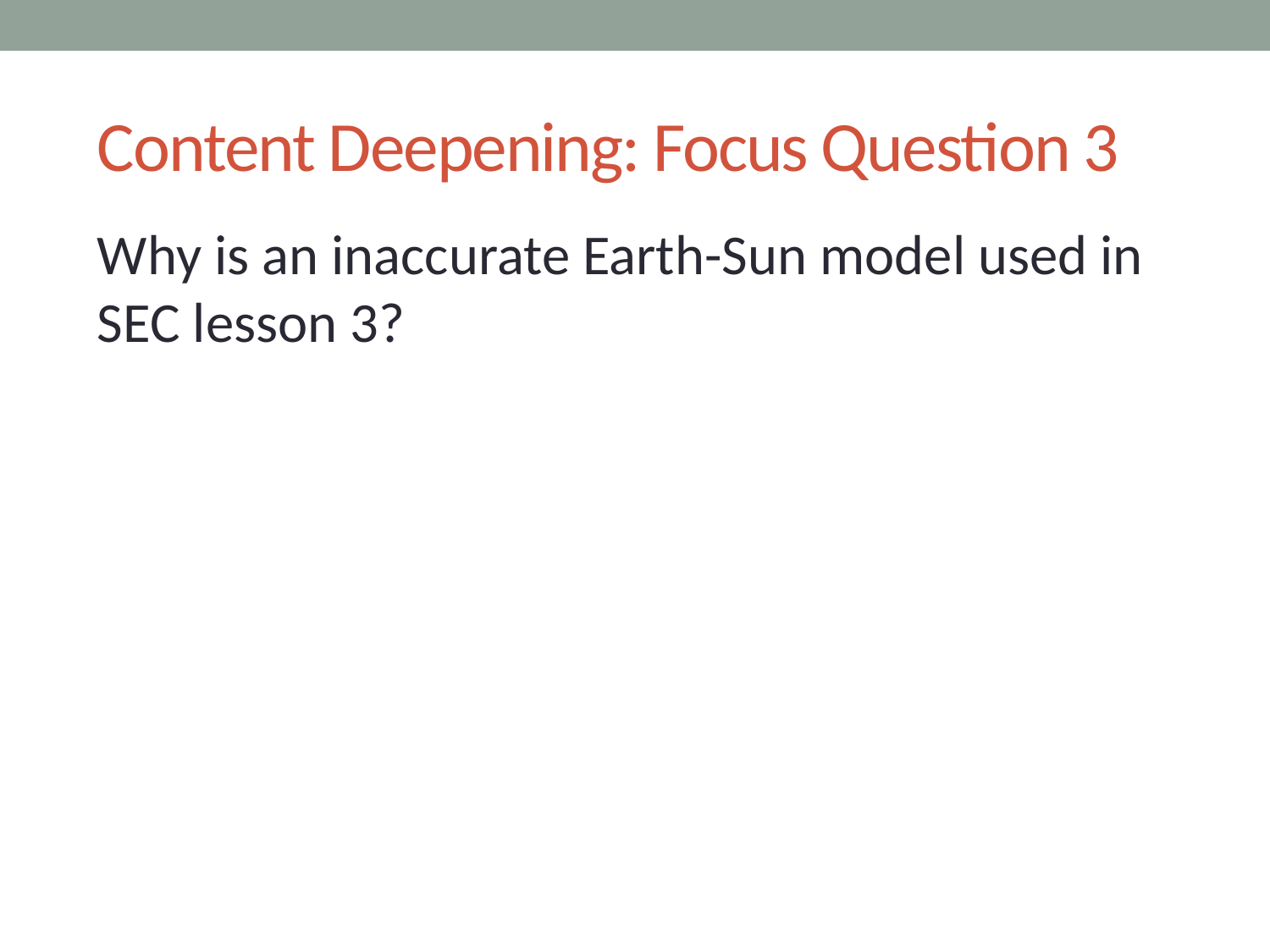

# Content Deepening: Focus Question 3
Why is an inaccurate Earth-Sun model used in SEC lesson 3?